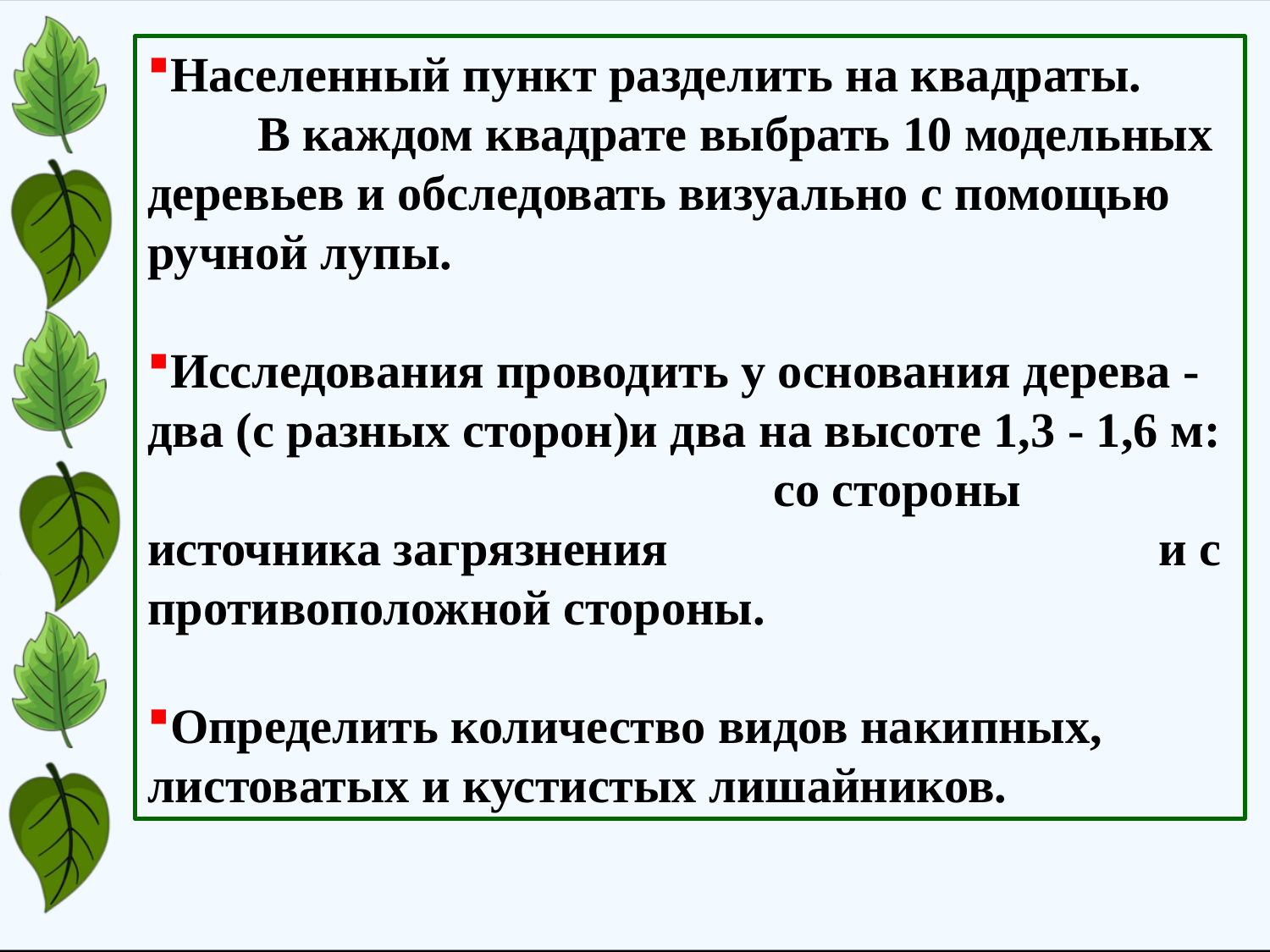

Населенный пункт разделить на квадраты.                 В каждом квадрате выбрать 10 модельных деревьев и обследовать визуально с помощью ручной лупы.

Исследования проводить у основания дерева - два (с разных сторон)и два на высоте 1,3 - 1,6 м:                                                    со стороны источника загрязнения                                        и с противоположной стороны.

Определить количество видов накипных, листоватых и кустистых лишайников.